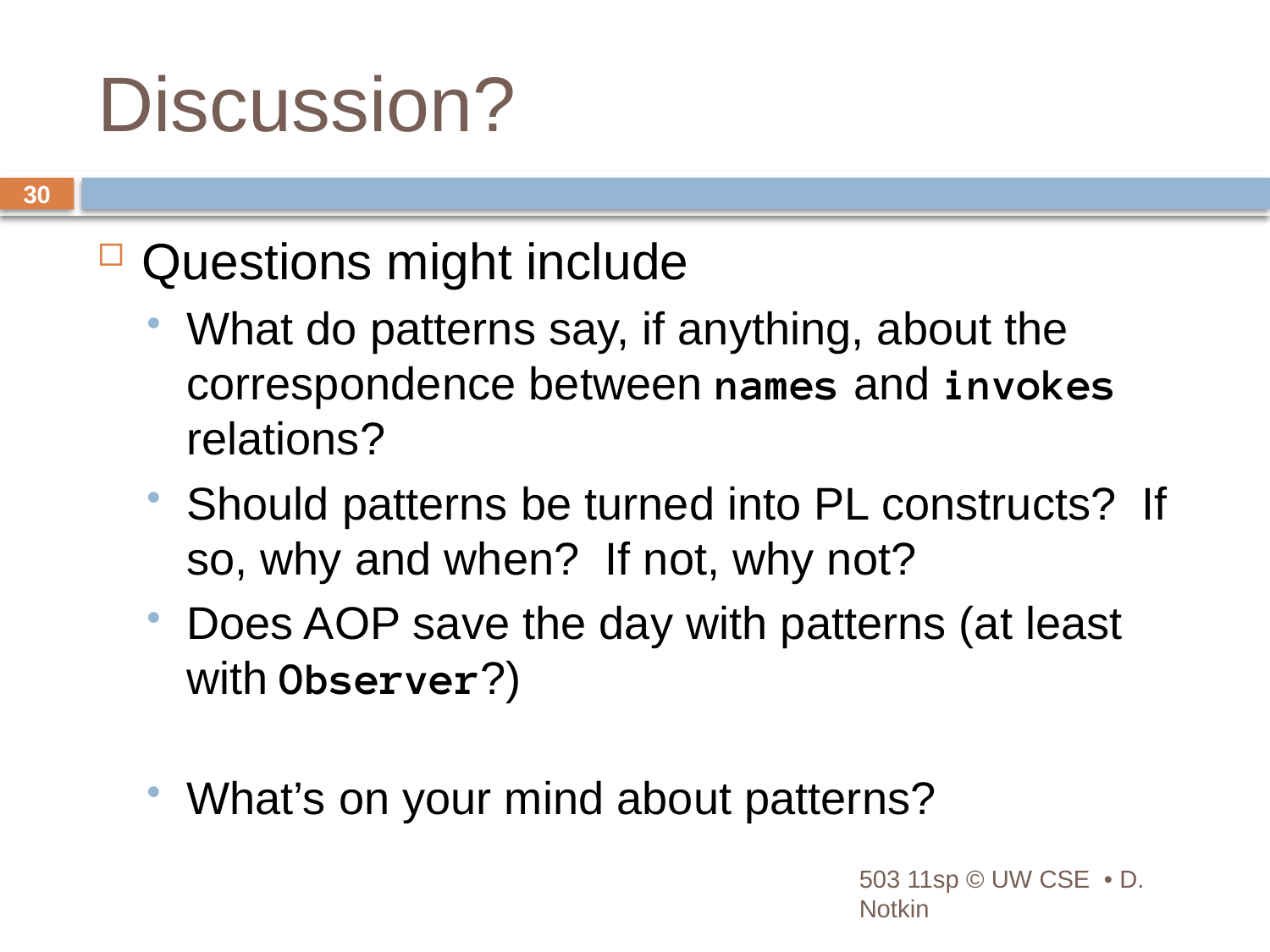

# Discussion?
30
Questions might include
What do patterns say, if anything, about the correspondence between names and invokes relations?
Should patterns be turned into PL constructs?  If so, why and when?  If not, why not?
Does AOP save the day with patterns (at least with Observer?)
What’s on your mind about patterns?

503 11sp © UW CSE  • D. Notkin